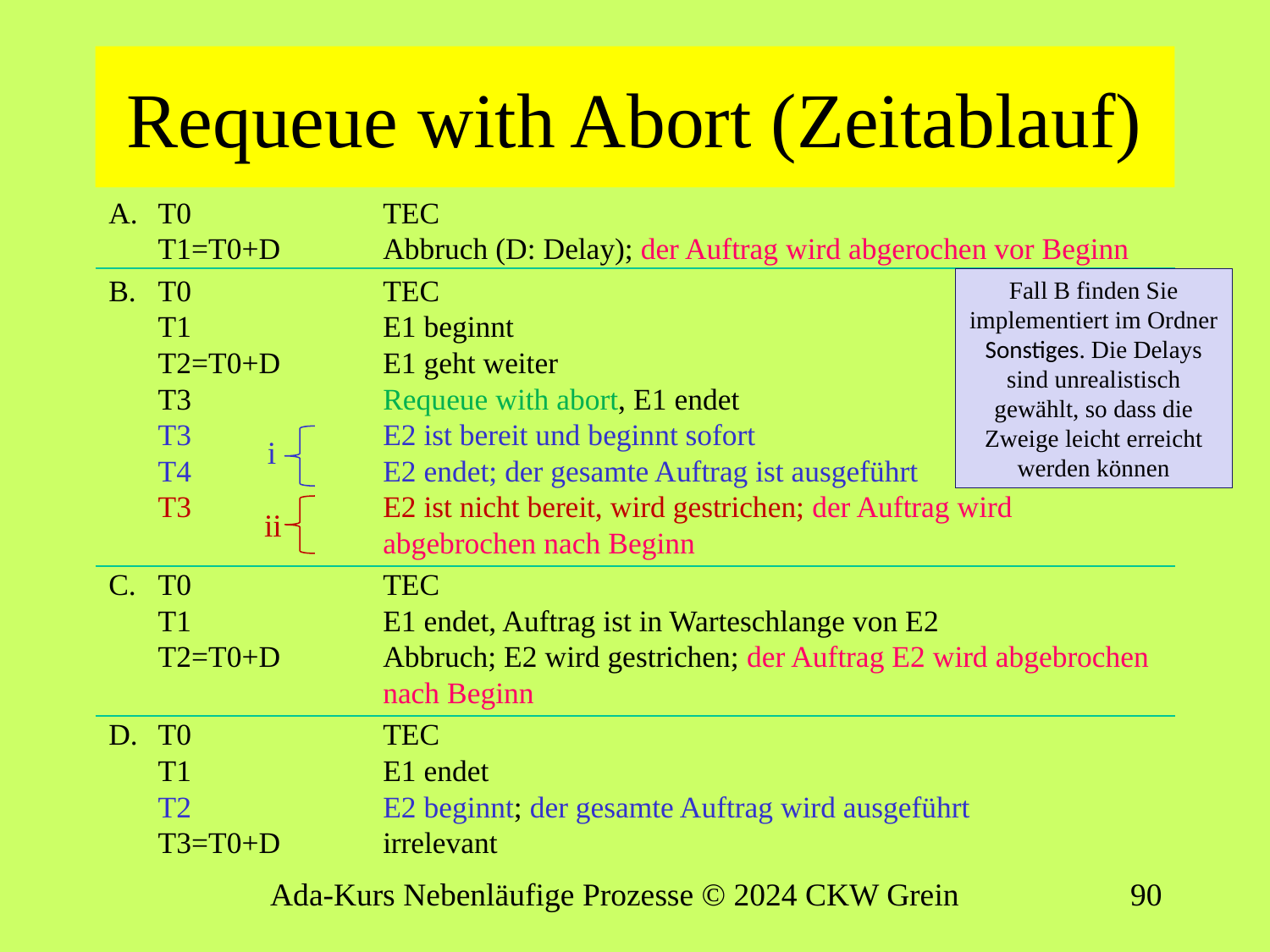

# Requeue with Abort (Zeitablauf)
T0	TEC
T1=T0+D	Abbruch (D: Delay); der Auftrag wird abgerochen vor Beginn
T0	TEC
T1	E1 beginnt
T2=T0+D	E1 geht weiter
T3	Requeue with abort, E1 endet
T3	E2 ist bereit und beginnt sofort
T4	E2 endet; der gesamte Auftrag ist ausgeführt
T3	E2 ist nicht bereit, wird gestrichen; der Auftrag wird
	abgebrochen nach Beginn
T0	TEC
T1	E1 endet, Auftrag ist in Warteschlange von E2
T2=T0+D	Abbruch; E2 wird gestrichen; der Auftrag E2 wird abgebrochen
	nach Beginn
T0	TEC
T1	E1 endet
T2	E2 beginnt; der gesamte Auftrag wird ausgeführt
T3=T0+D	irrelevant
Fall B finden Sie implementiert im Ordner Sonstiges. Die Delays sind unrealistisch gewählt, so dass die Zweige leicht erreicht werden können
i

ii
Ada-Kurs Nebenläufige Prozesse © 2024 CKW Grein
90